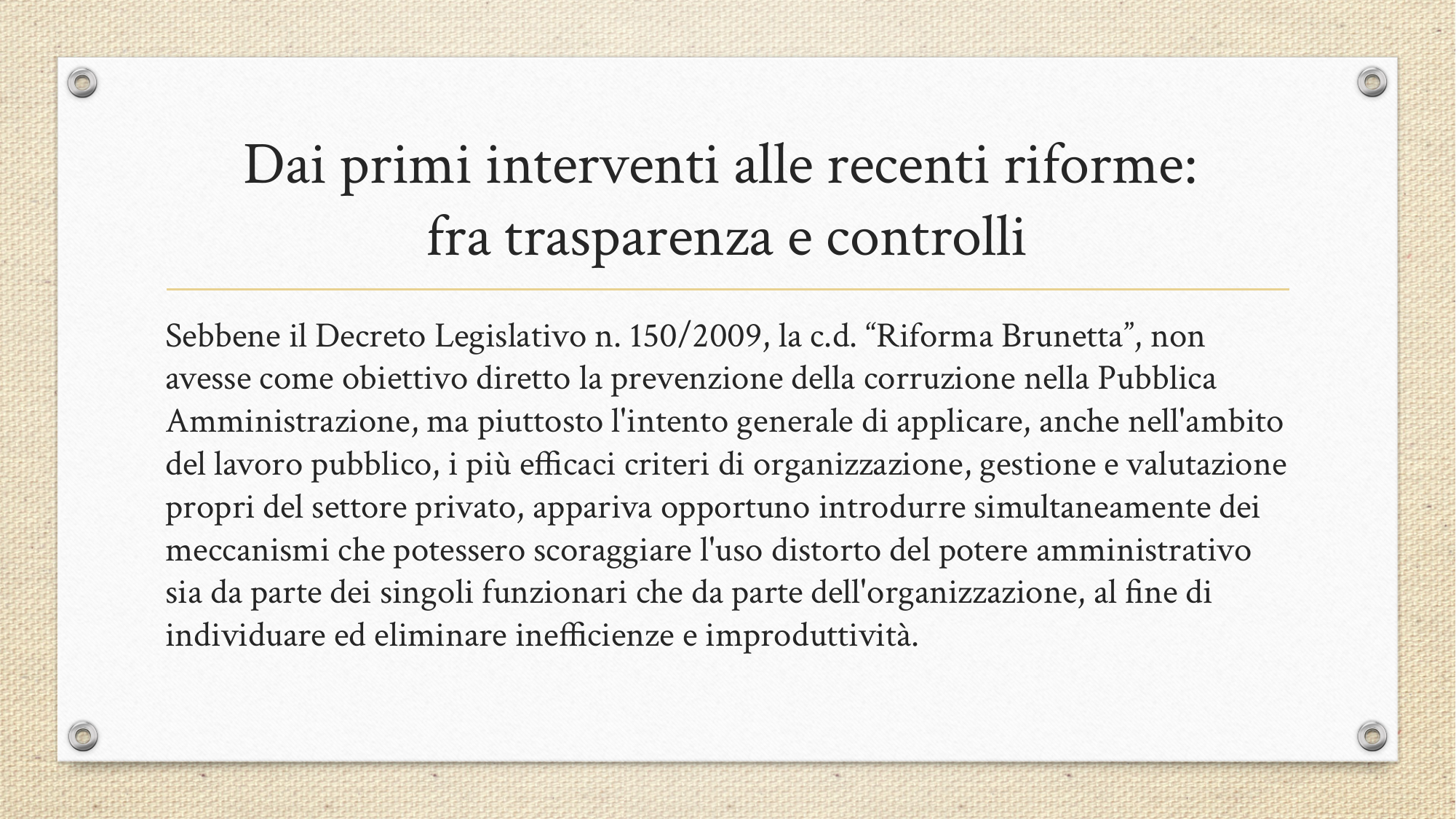

# Dai primi interventi alle recenti riforme: fra trasparenza e controlli
Sebbene il Decreto Legislativo n. 150/2009, la c.d. “Riforma Brunetta”, non avesse come obiettivo diretto la prevenzione della corruzione nella Pubblica Amministrazione, ma piuttosto l'intento generale di applicare, anche nell'ambito del lavoro pubblico, i più efficaci criteri di organizzazione, gestione e valutazione propri del settore privato, appariva opportuno introdurre simultaneamente dei meccanismi che potessero scoraggiare l'uso distorto del potere amministrativo sia da parte dei singoli funzionari che da parte dell'organizzazione, al fine di individuare ed eliminare inefficienze e improduttività.